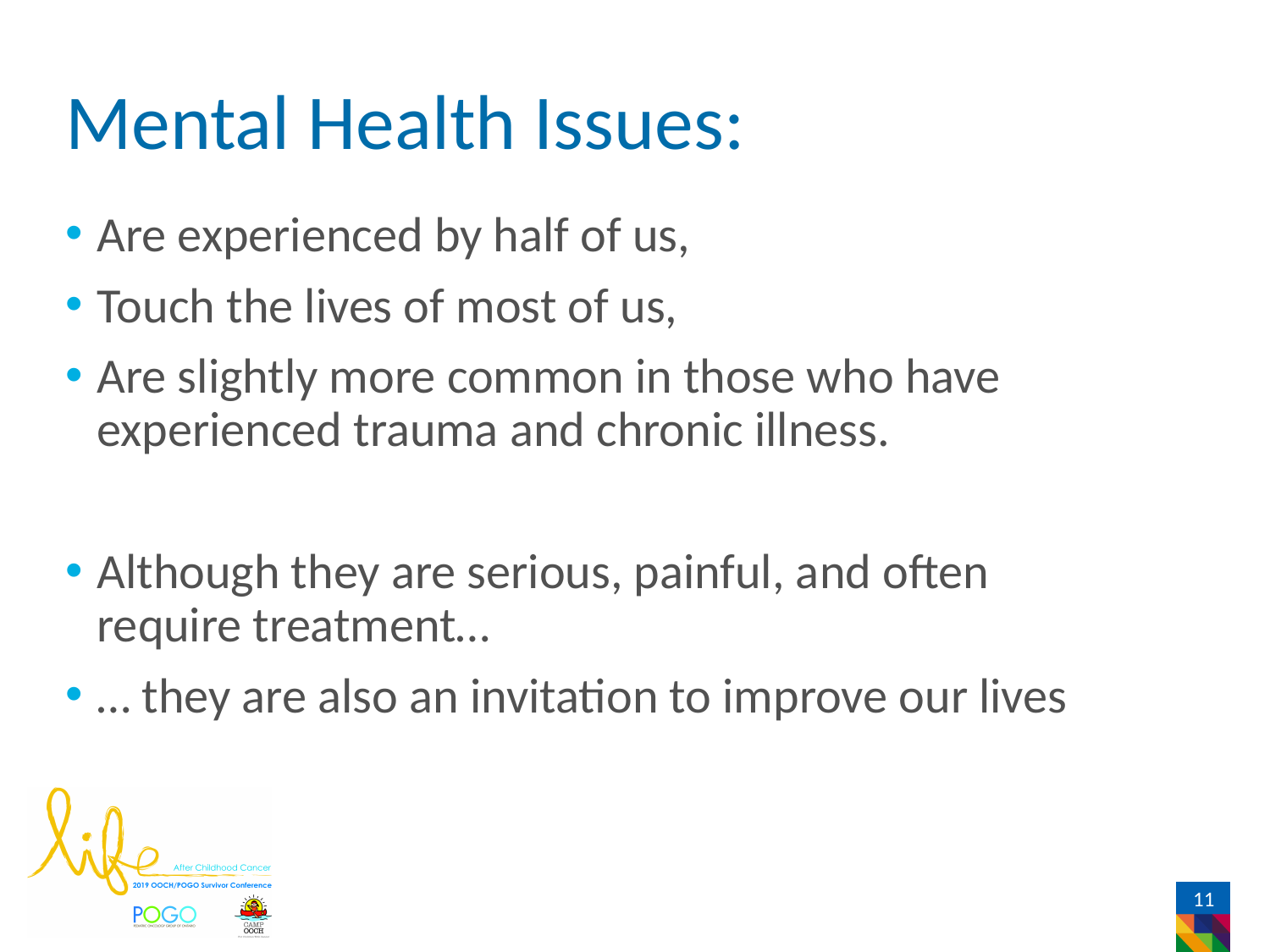

# Mental Health Issues:
Are experienced by half of us,
Touch the lives of most of us,
Are slightly more common in those who have experienced trauma and chronic illness.

Although they are serious, painful, and often require treatment…
… they are also an invitation to improve our lives